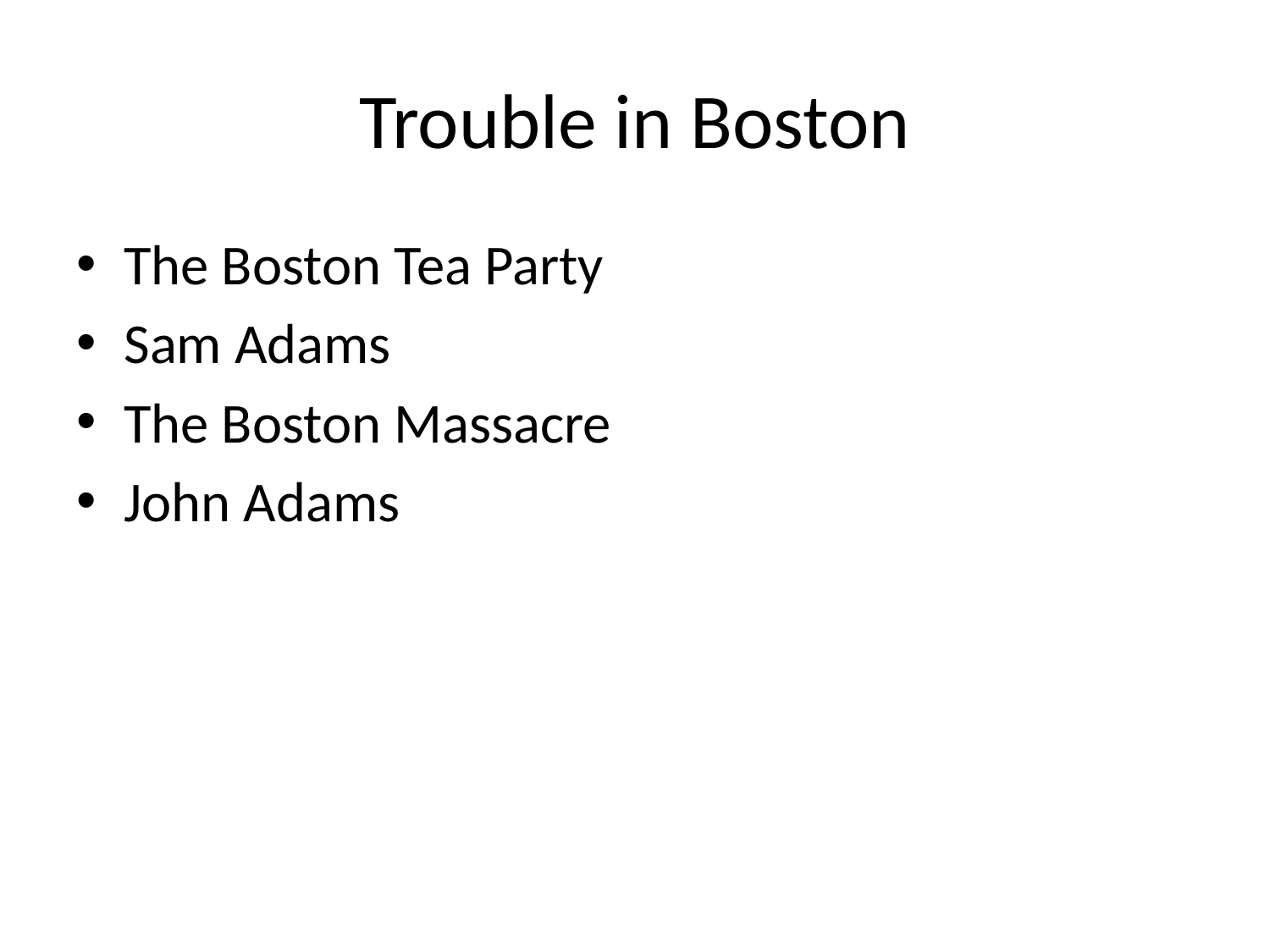

# Trouble in Boston
The Boston Tea Party
Sam Adams
The Boston Massacre
John Adams